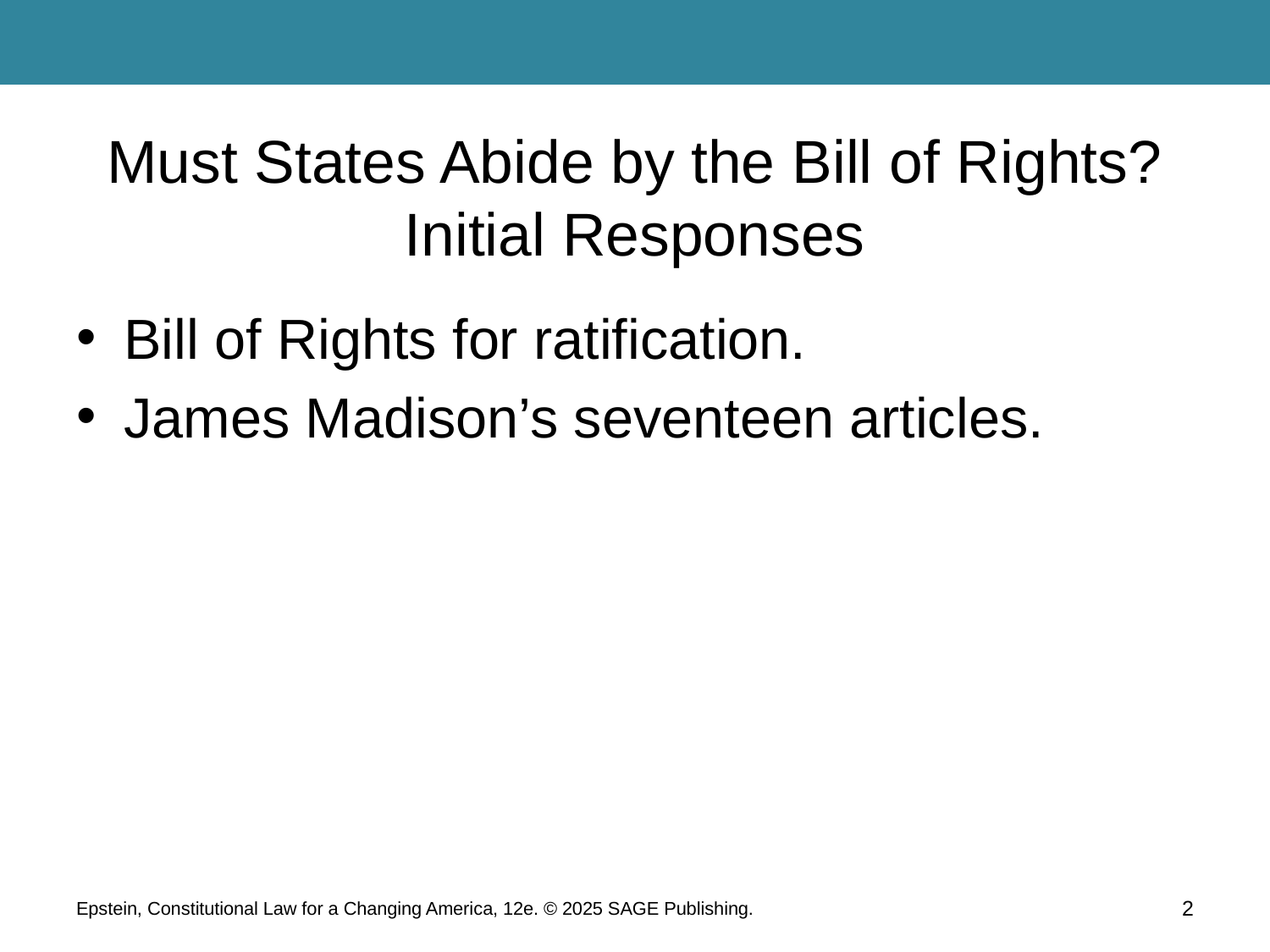

# Must States Abide by the Bill of Rights? Initial Responses
Bill of Rights for ratification.
James Madison’s seventeen articles.
Epstein, Constitutional Law for a Changing America, 12e. © 2025 SAGE Publishing.
2